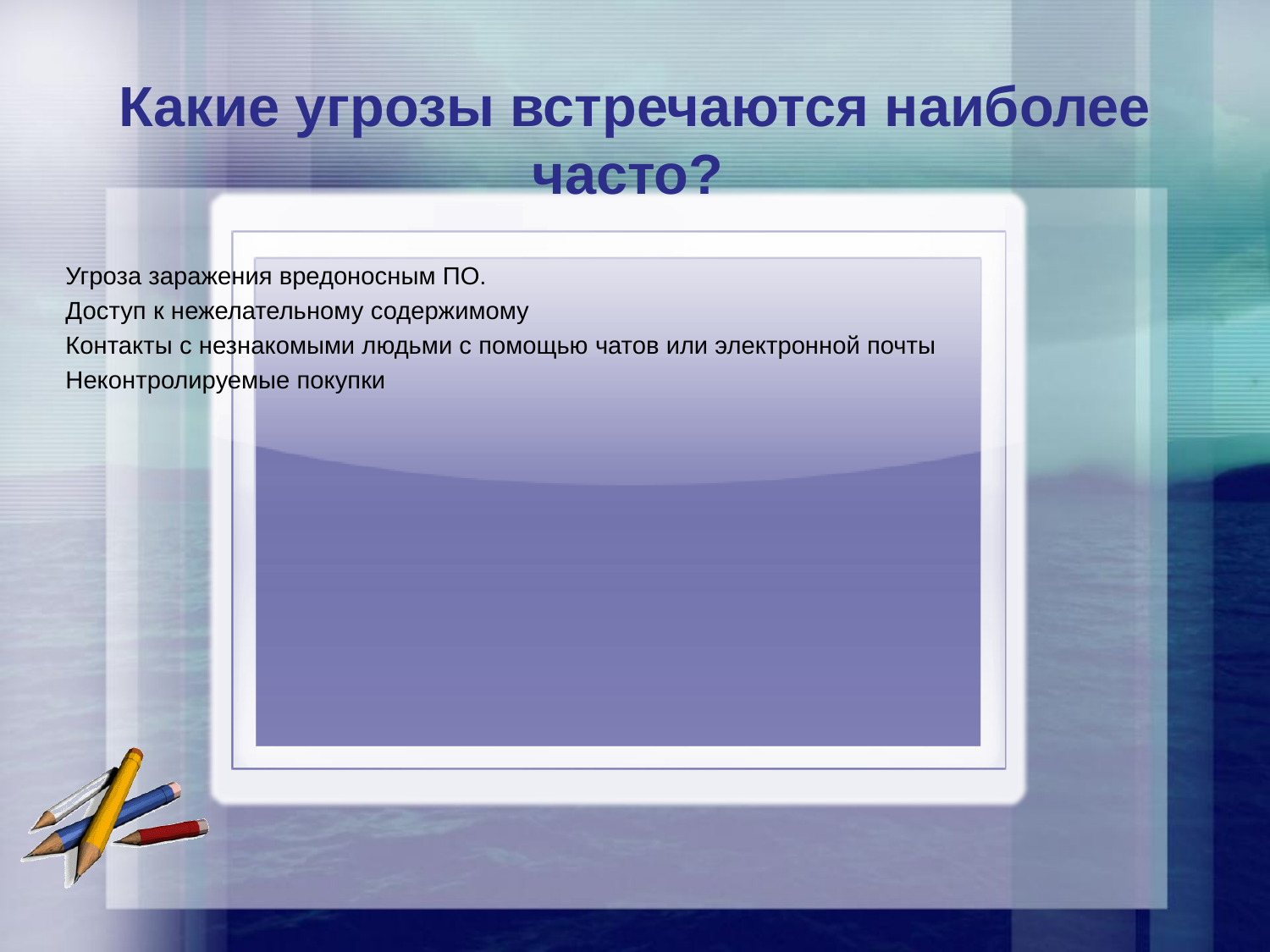

Какие угрозы встречаются наиболее часто?
Угроза заражения вредоносным ПО.
Доступ к нежелательному содержимому
Контакты с незнакомыми людьми с помощью чатов или электронной почты
Неконтролируемые покупки